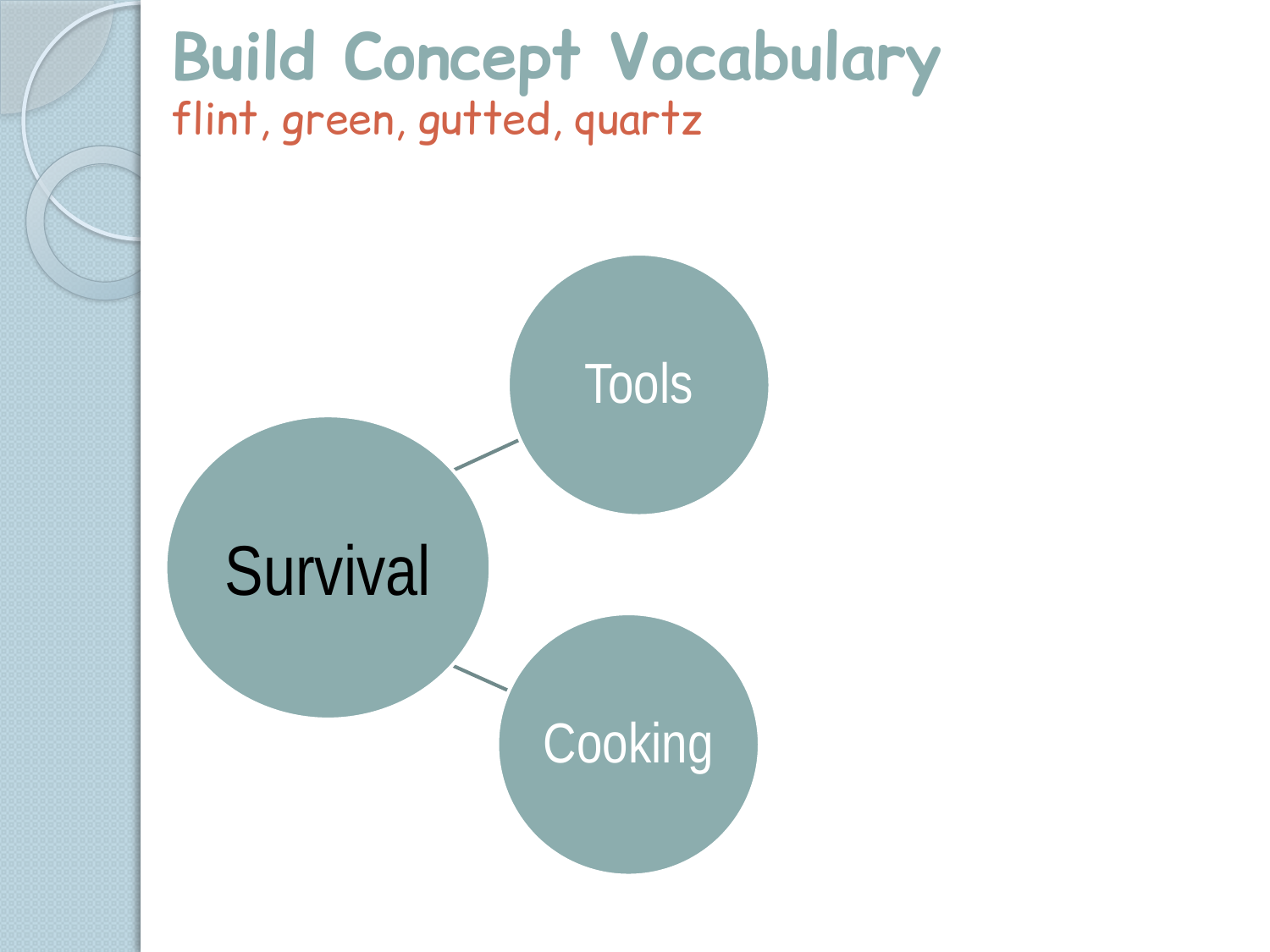

# Build Concept Vocabulary flint, green, gutted, quartz

Tools

Cooking

Survival